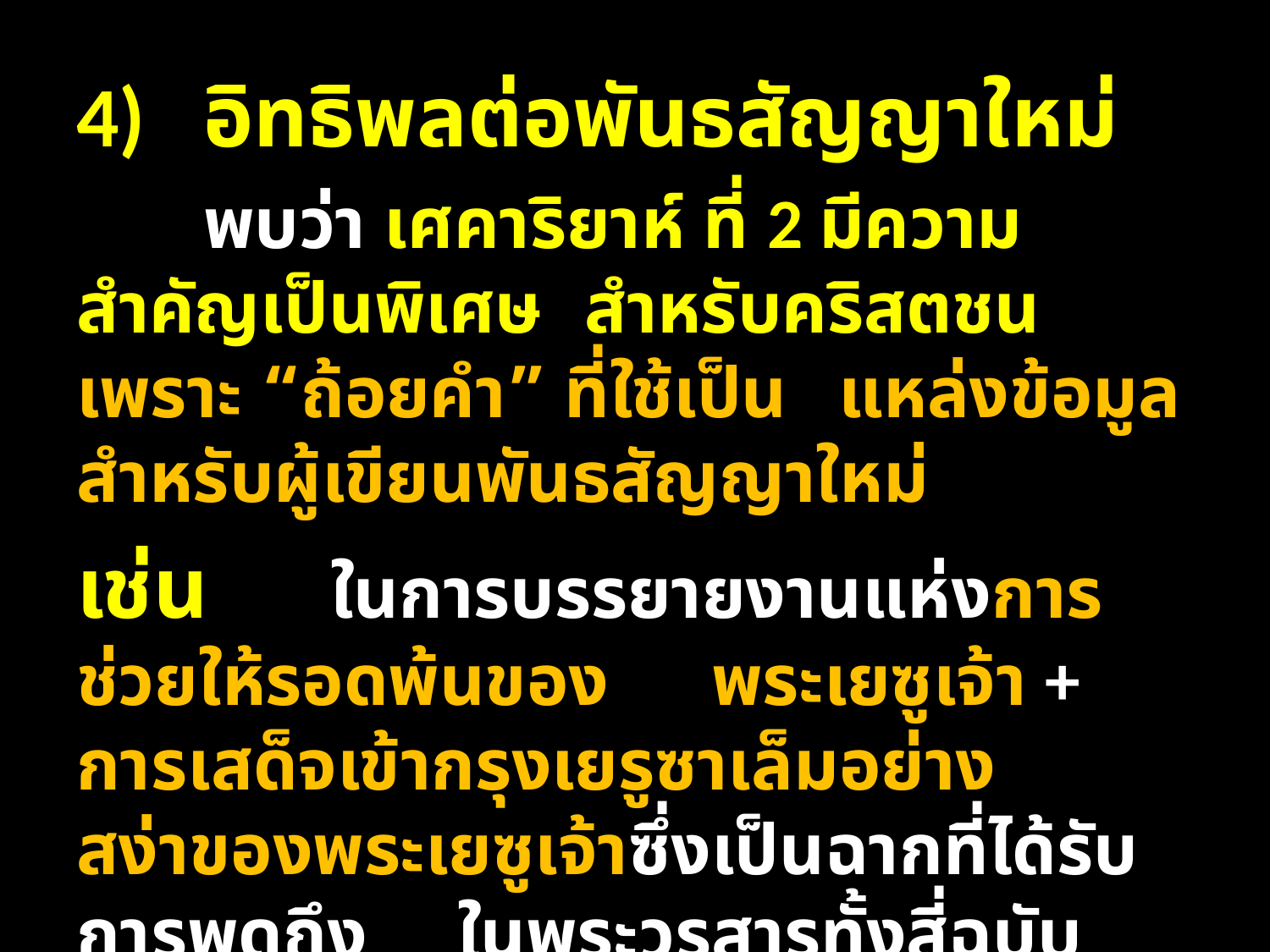

4)	อิทธิพลต่อพันธสัญญาใหม่
	พบว่า เศคาริยาห์ ที่ 2 มีความสำคัญเป็นพิเศษ	สำหรับคริสตชน เพราะ “ถ้อยคำ” ที่ใช้เป็น	แหล่งข้อมูลสำหรับผู้เขียนพันธสัญญาใหม่
เช่น 	ในการบรรยายงานแห่งการช่วยให้รอดพ้นของ	พระเยซูเจ้า + การเสด็จเข้ากรุงเยรูซาเล็มอย่าง	สง่าของพระเยซูเจ้าซึ่งเป็นฉากที่ได้รับการพูดถึง	ในพระวรสารทั้งสี่ฉบับ พบว่า มัทธิวและยอห์น	อ้างเศคาริยาห์ ที่ 2 อย่างเปิดเผย